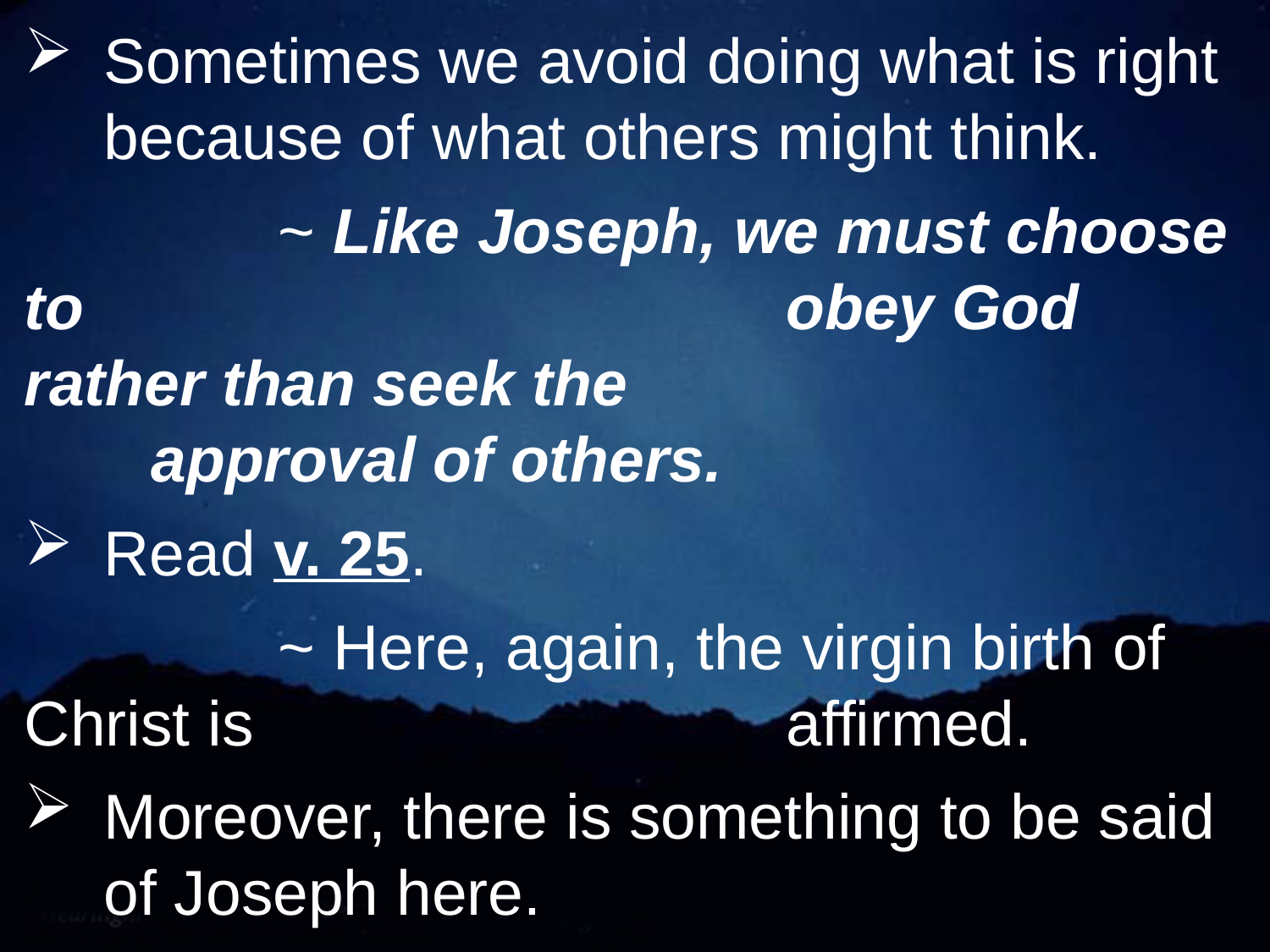

Sometimes we avoid doing what is right because of what others might think.
		~ Like Joseph, we must choose to 						obey God rather than seek the 						approval of others.
Read v. 25.
		~ Here, again, the virgin birth of Christ is 					affirmed.
Moreover, there is something to be said of Joseph here.